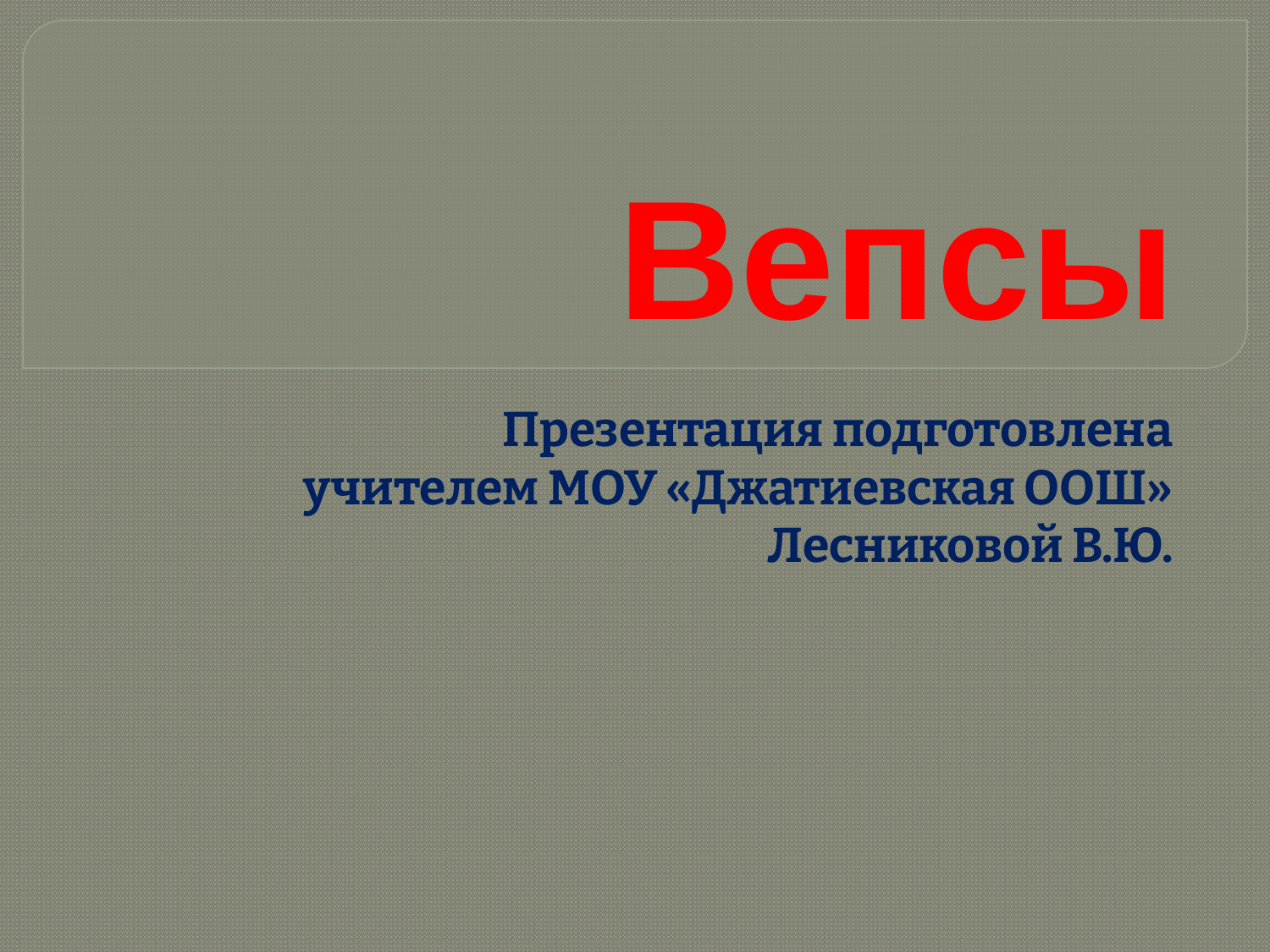

# Вепсы
Презентация подготовлена учителем МОУ «Джатиевская ООШ»
Лесниковой В.Ю.